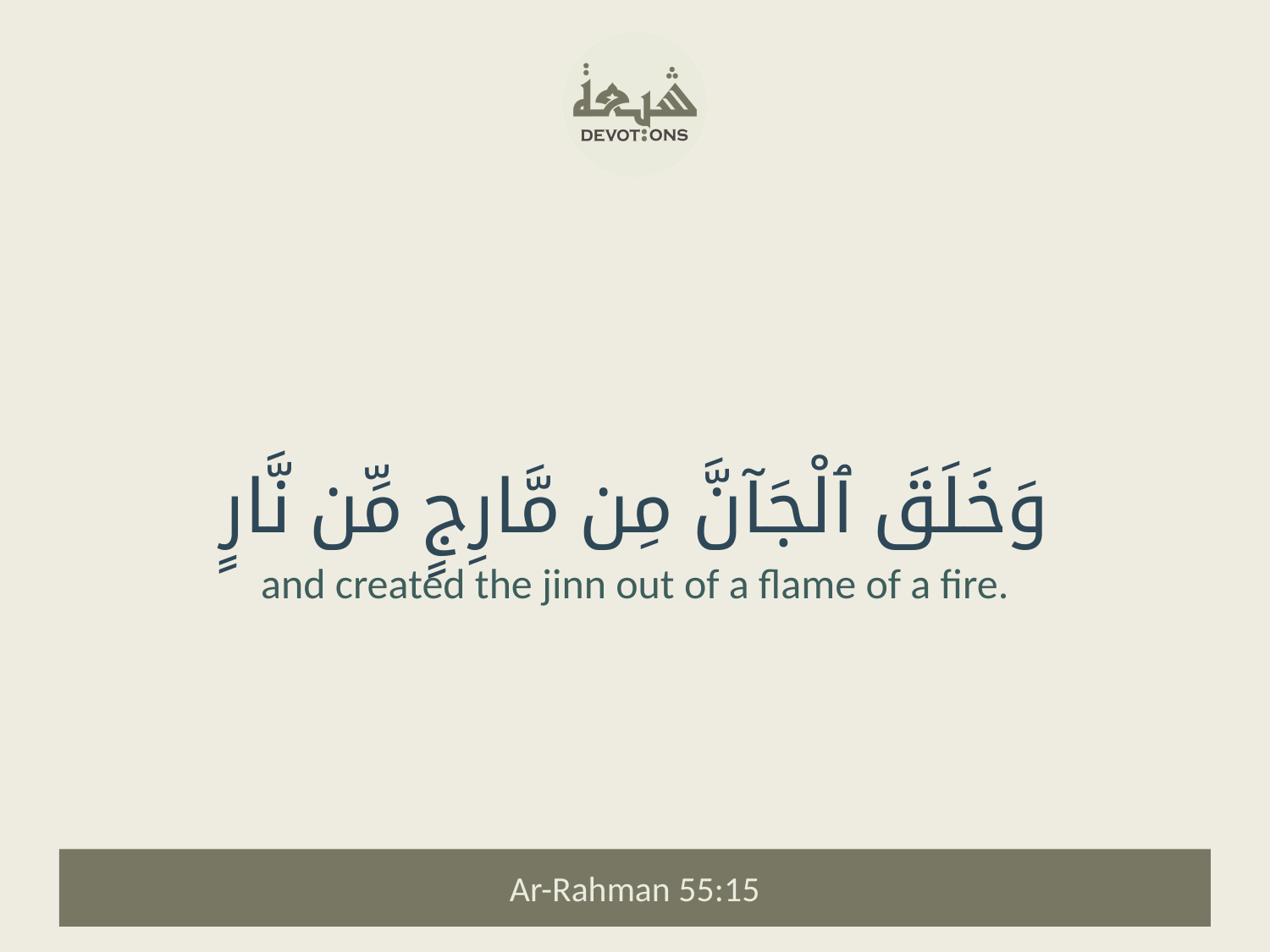

وَخَلَقَ ٱلْجَآنَّ مِن مَّارِجٍ مِّن نَّارٍ
and created the jinn out of a flame of a fire.
Ar-Rahman 55:15